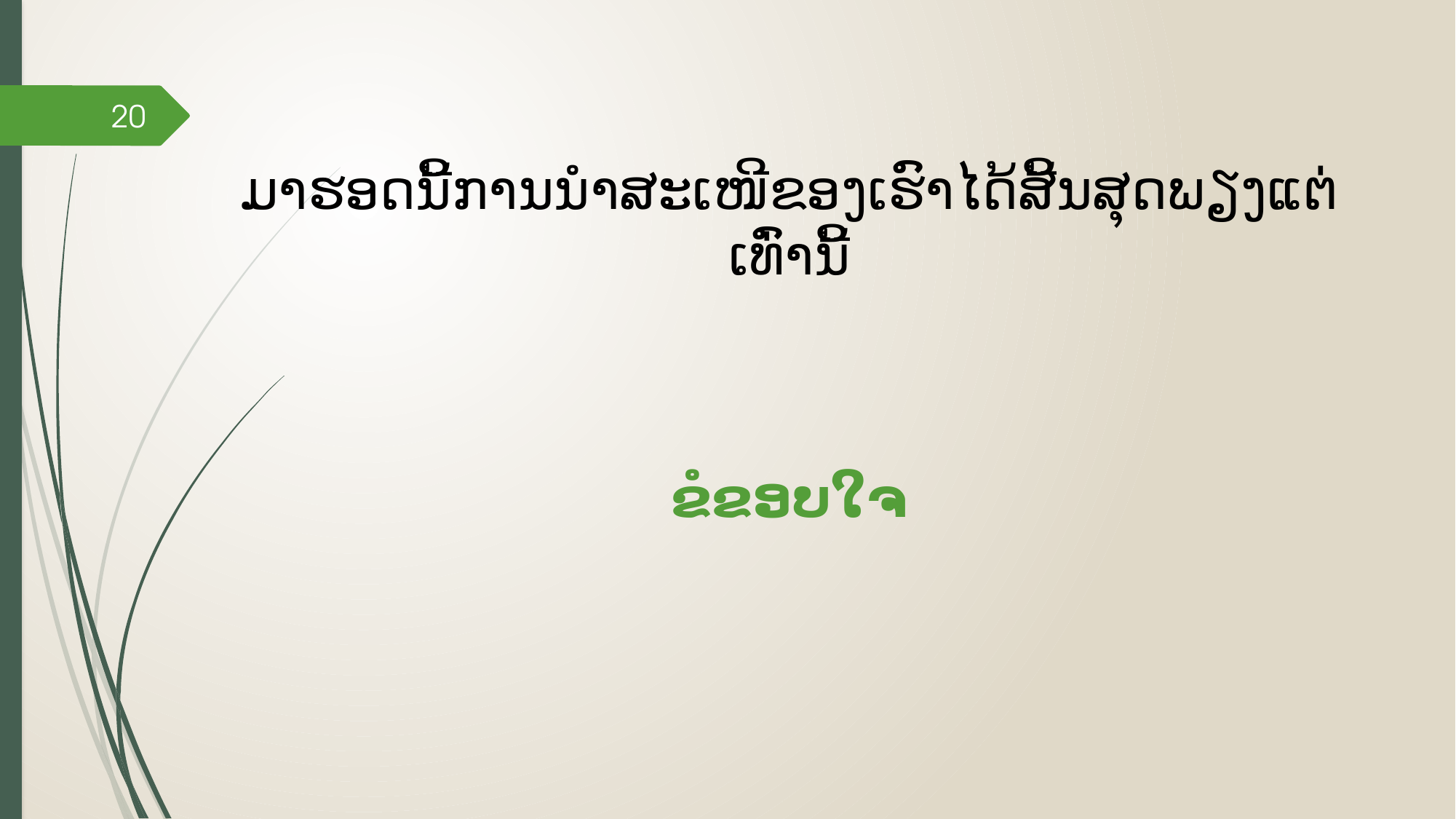

20
ມາຮອດນີ້ການນຳສະເໜີຂອງເຮົາໄດ້ສີ້ນສຸດພຽງແຕ່ເທົ່ານີ້

ຂໍຂອບໃຈ